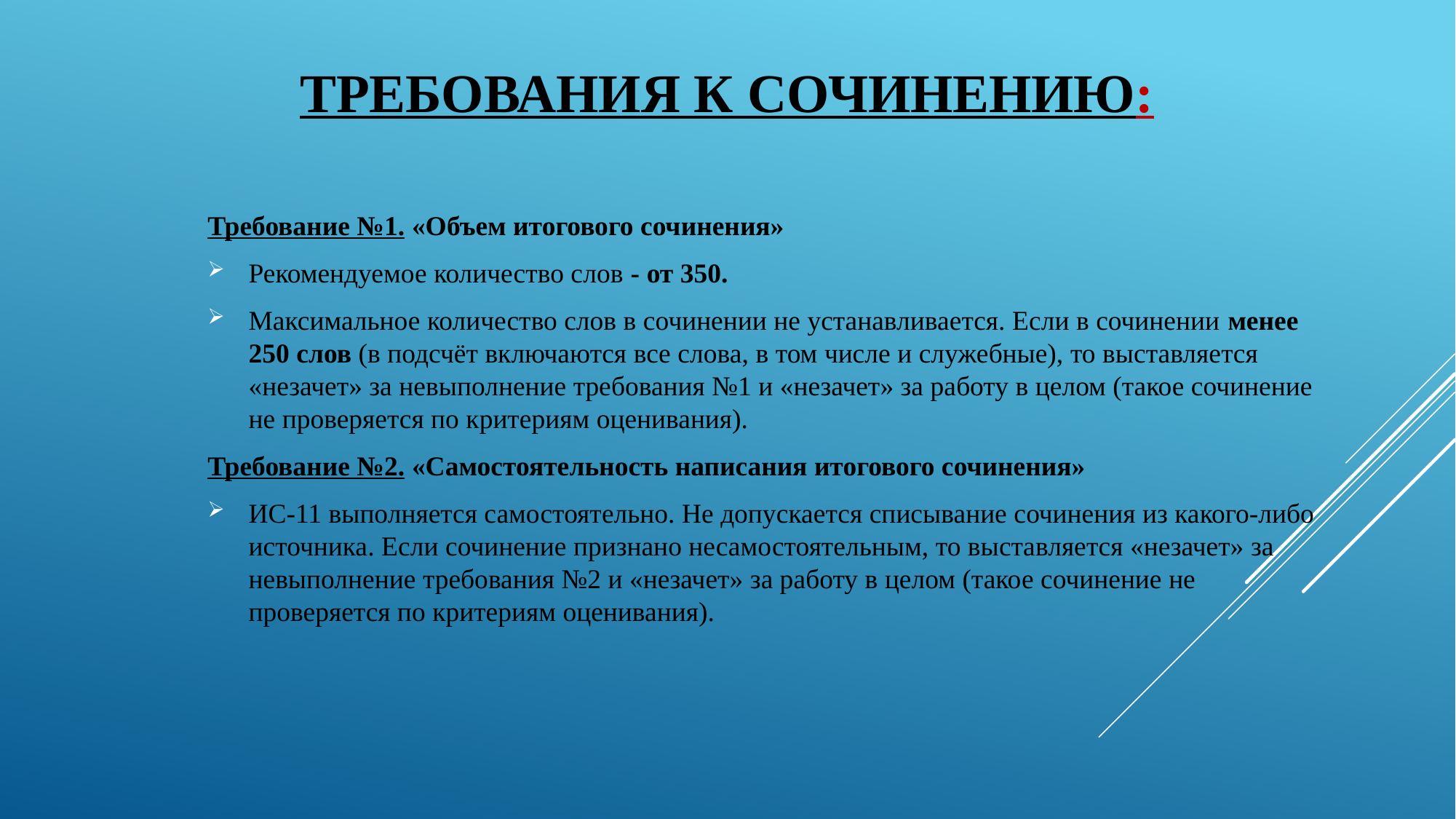

# Требования к сочинению:

Требование №1. «Объем итогового сочинения»
Рекомендуемое количество слов - от 350.
Максимальное количество слов в сочинении не устанавливается. Если в сочинении менее 250 слов (в подсчёт включаются все слова, в том числе и служебные), то выставляется «незачет» за невыполнение требования №1 и «незачет» за работу в целом (такое сочинение не проверяется по критериям оценивания).
Требование №2. «Самостоятельность написания итогового сочинения»
ИС-11 выполняется самостоятельно. Не допускается списывание сочинения из какого-либо источника. Если сочинение признано несамостоятельным, то выставляется «незачет» за невыполнение требования №2 и «незачет» за работу в целом (такое сочинение не проверяется по критериям оценивания).